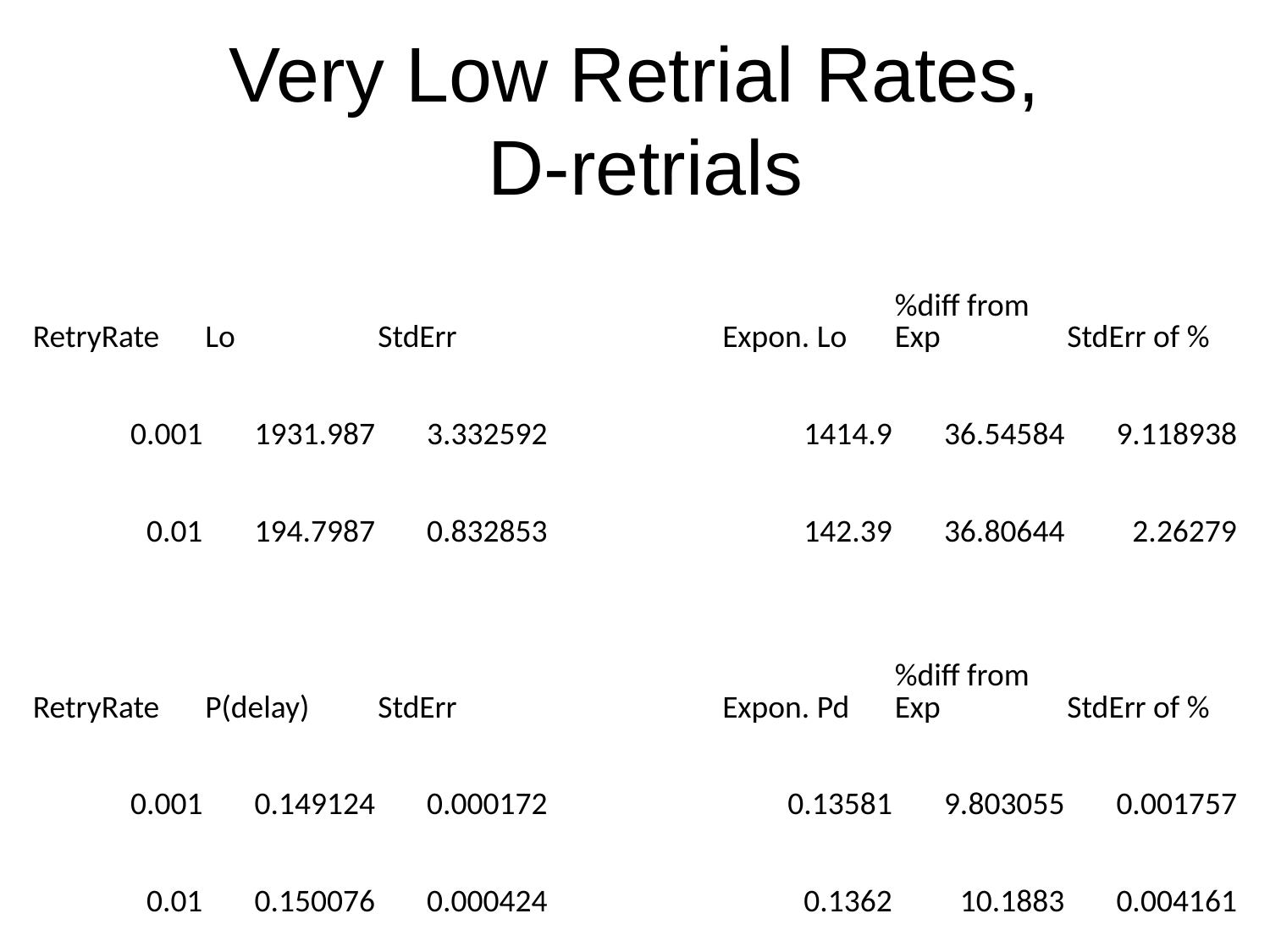

# Very Low Retrial Rates, D-retrials
| RetryRate | Lo | StdErr |  | Expon. Lo | %diff from Exp | StdErr of % |
| --- | --- | --- | --- | --- | --- | --- |
| 0.001 | 1931.987 | 3.332592 |  | 1414.9 | 36.54584 | 9.118938 |
| 0.01 | 194.7987 | 0.832853 |  | 142.39 | 36.80644 | 2.26279 |
| RetryRate | P(delay) | StdErr |  | Expon. Pd | %diff from Exp | StdErr of % |
| 0.001 | 0.149124 | 0.000172 |  | 0.13581 | 9.803055 | 0.001757 |
| 0.01 | 0.150076 | 0.000424 |  | 0.1362 | 10.1883 | 0.004161 |